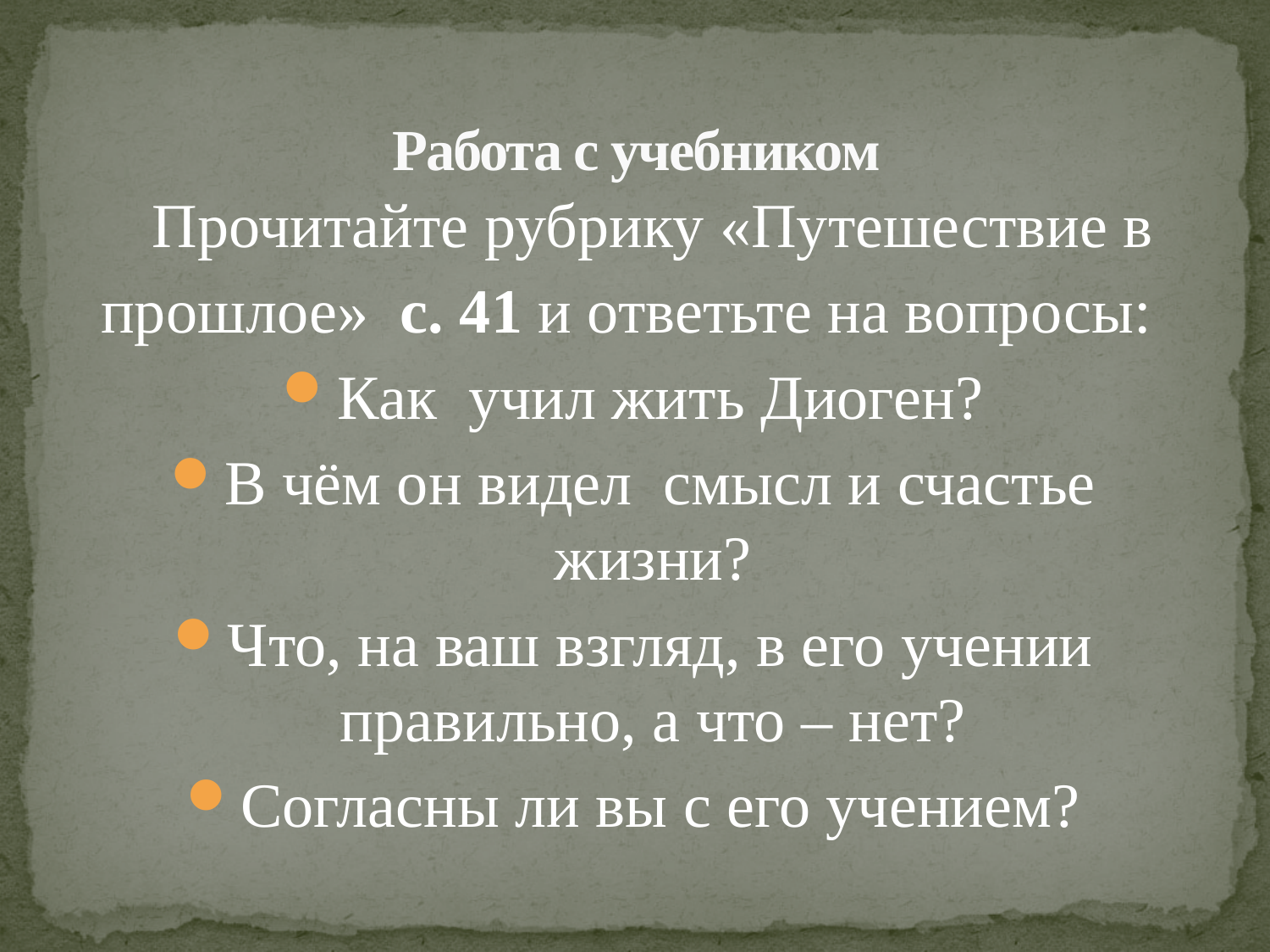

# Работа с учебником
	Прочитайте рубрику «Путешествие в
прошлое»  с. 41 и ответьте на вопросы:
Как  учил жить Диоген?
В чём он видел  смысл и счастье жизни?
Что, на ваш взгляд, в его учении правильно, а что – нет?
Согласны ли вы с его учением?